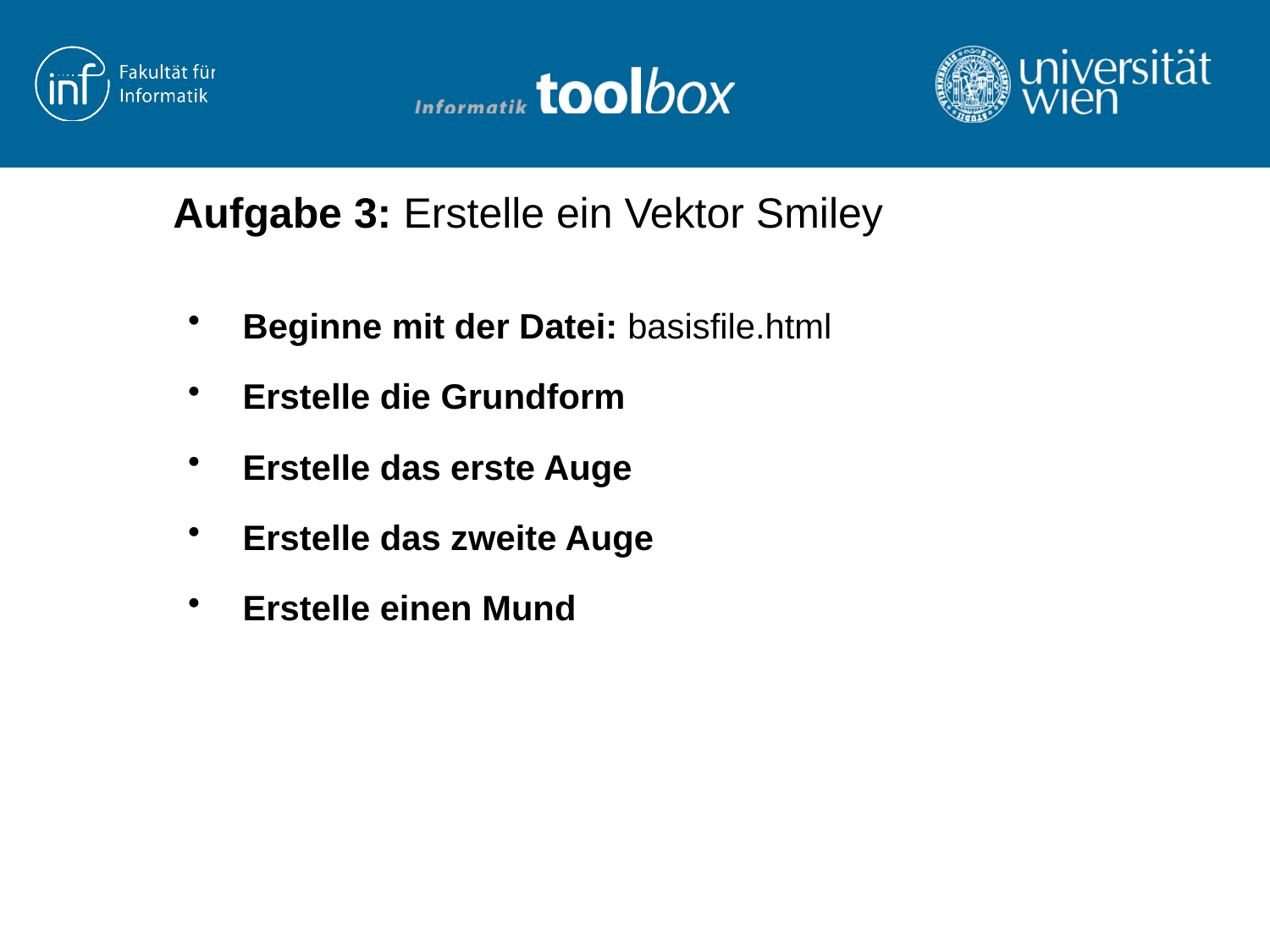

# Aufgabe 3: Erstelle ein Vektor Smiley
 Beginne mit der Datei: basisfile.html
 Erstelle die Grundform
 Erstelle das erste Auge
 Erstelle das zweite Auge
 Erstelle einen Mund